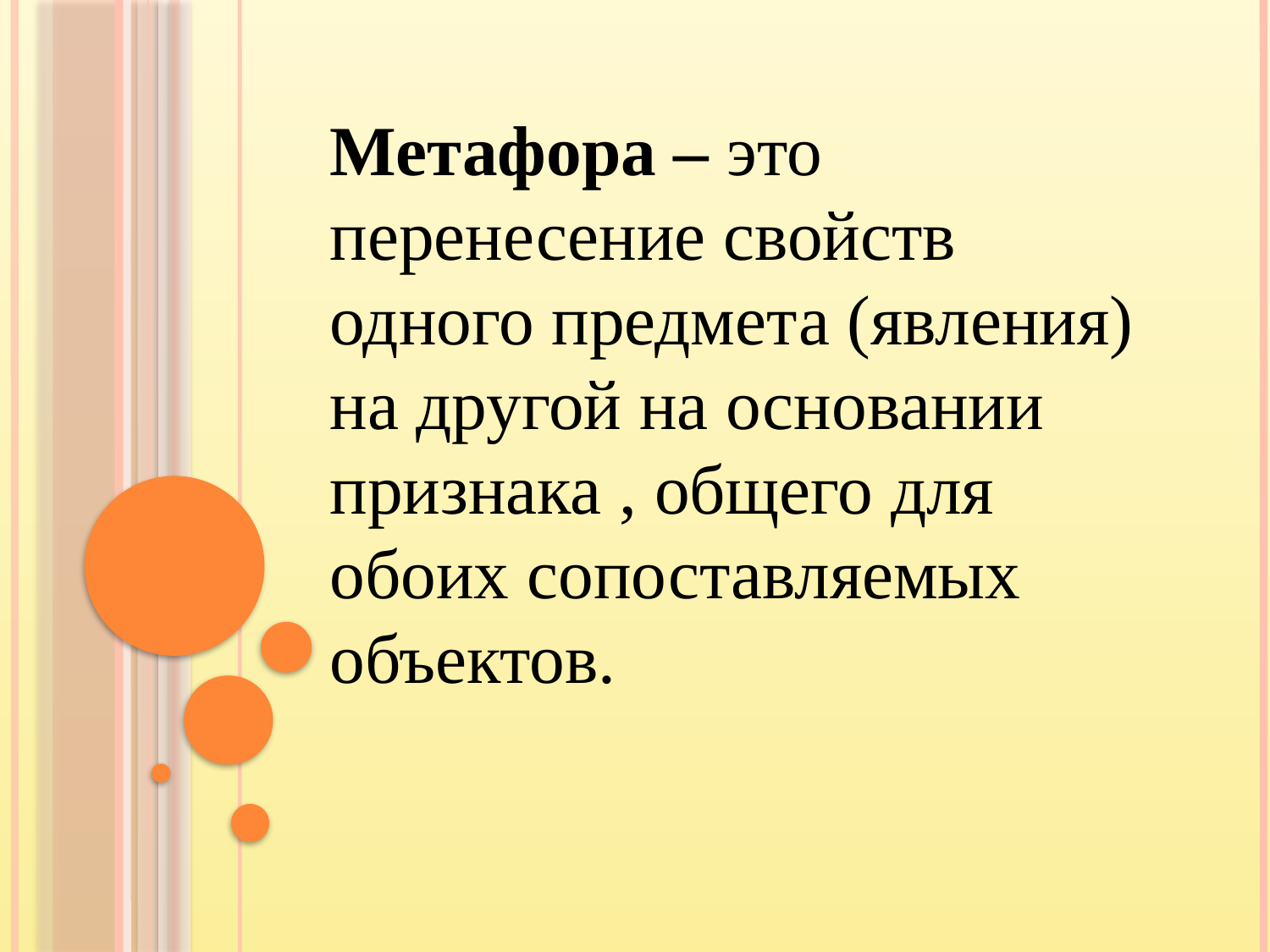

Метафора – это перенесение свойств одного предмета (явления) на другой на основании признака , общего для обоих сопоставляемых объектов.
#